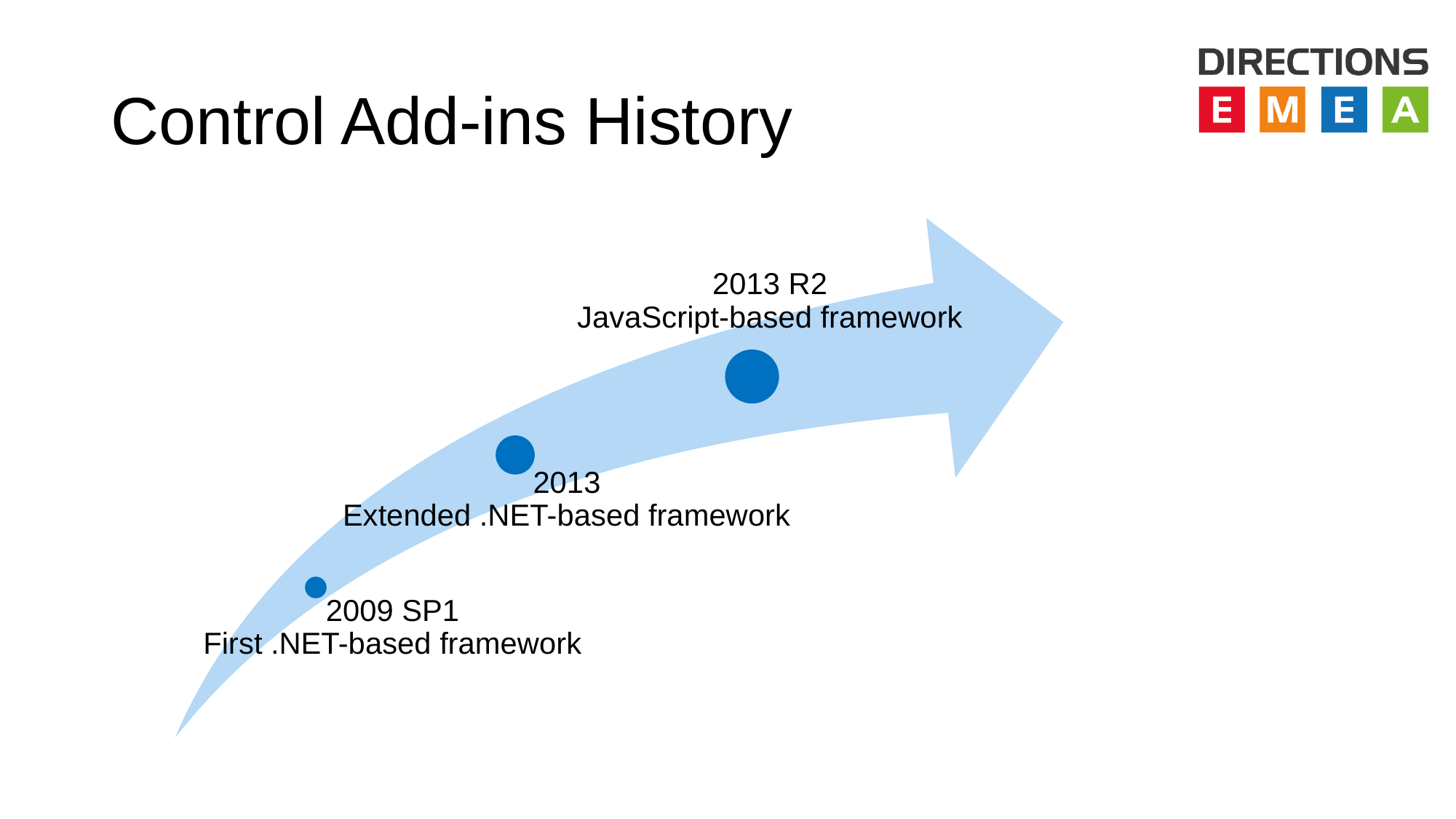

# Control Add-ins History
2009 SP1
First .NET-based framework
2013
Extended .NET-based framework
2013 R2
JavaScript-based framework